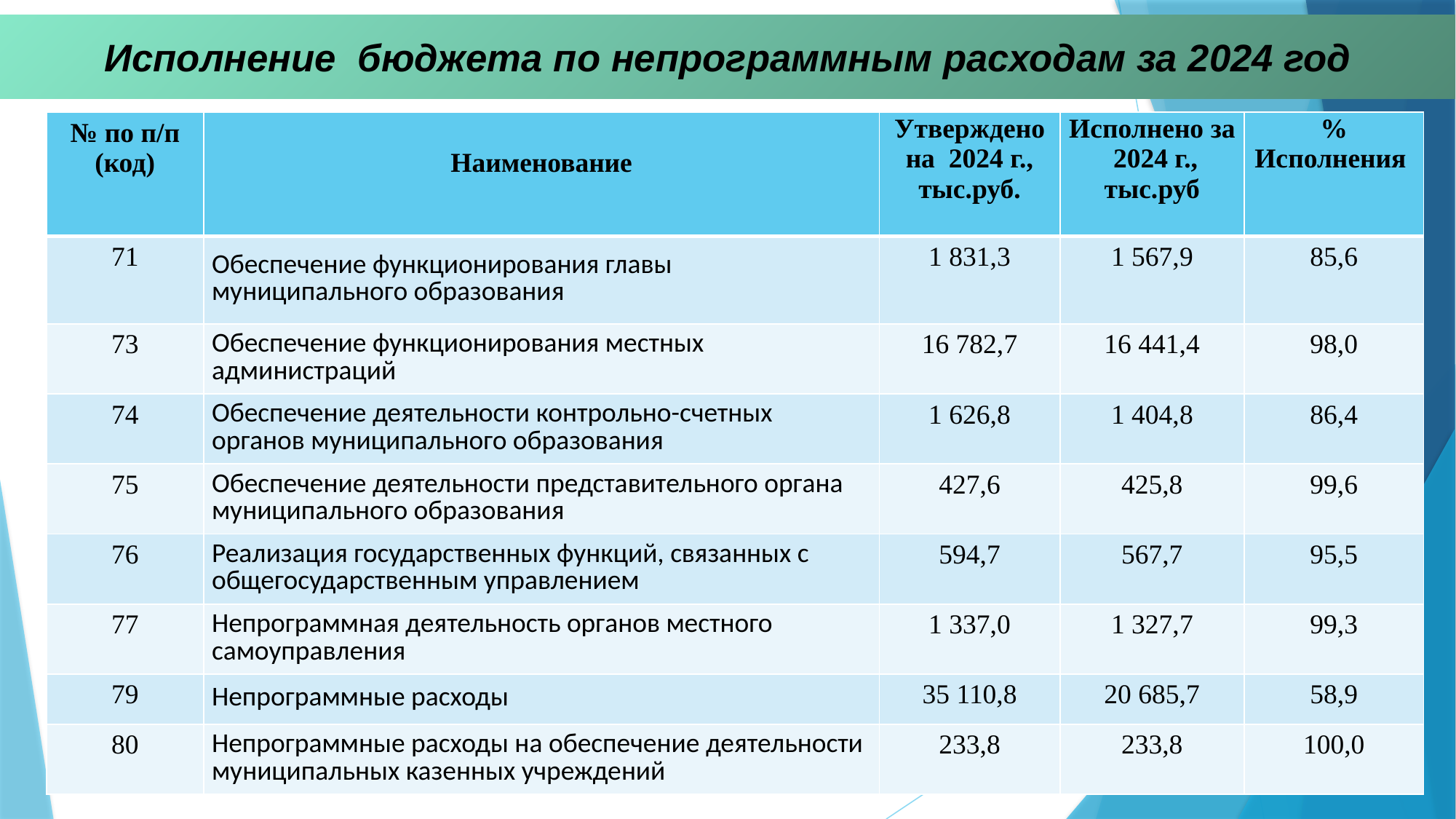

Исполнение  бюджета по непрограммным расходам за 2024 год
| № по п/п (код) | Наименование | Утверждено на 2024 г., тыс.руб. | Исполнено за 2024 г., тыс.руб | % Исполнения |
| --- | --- | --- | --- | --- |
| 71 | Обеспечение функционирования главы муниципального образования | 1 831,3 | 1 567,9 | 85,6 |
| 73 | Обеспечение функционирования местных администраций | 16 782,7 | 16 441,4 | 98,0 |
| 74 | Обеспечение деятельности контрольно-счетных органов муниципального образования | 1 626,8 | 1 404,8 | 86,4 |
| 75 | Обеспечение деятельности представительного органа муниципального образования | 427,6 | 425,8 | 99,6 |
| 76 | Реализация государственных функций, связанных с общегосударственным управлением | 594,7 | 567,7 | 95,5 |
| 77 | Непрограммная деятельность органов местного самоуправления | 1 337,0 | 1 327,7 | 99,3 |
| 79 | Непрограммные расходы | 35 110,8 | 20 685,7 | 58,9 |
| 80 | Непрограммные расходы на обеспечение деятельности муниципальных казенных учреждений | 233,8 | 233,8 | 100,0 |